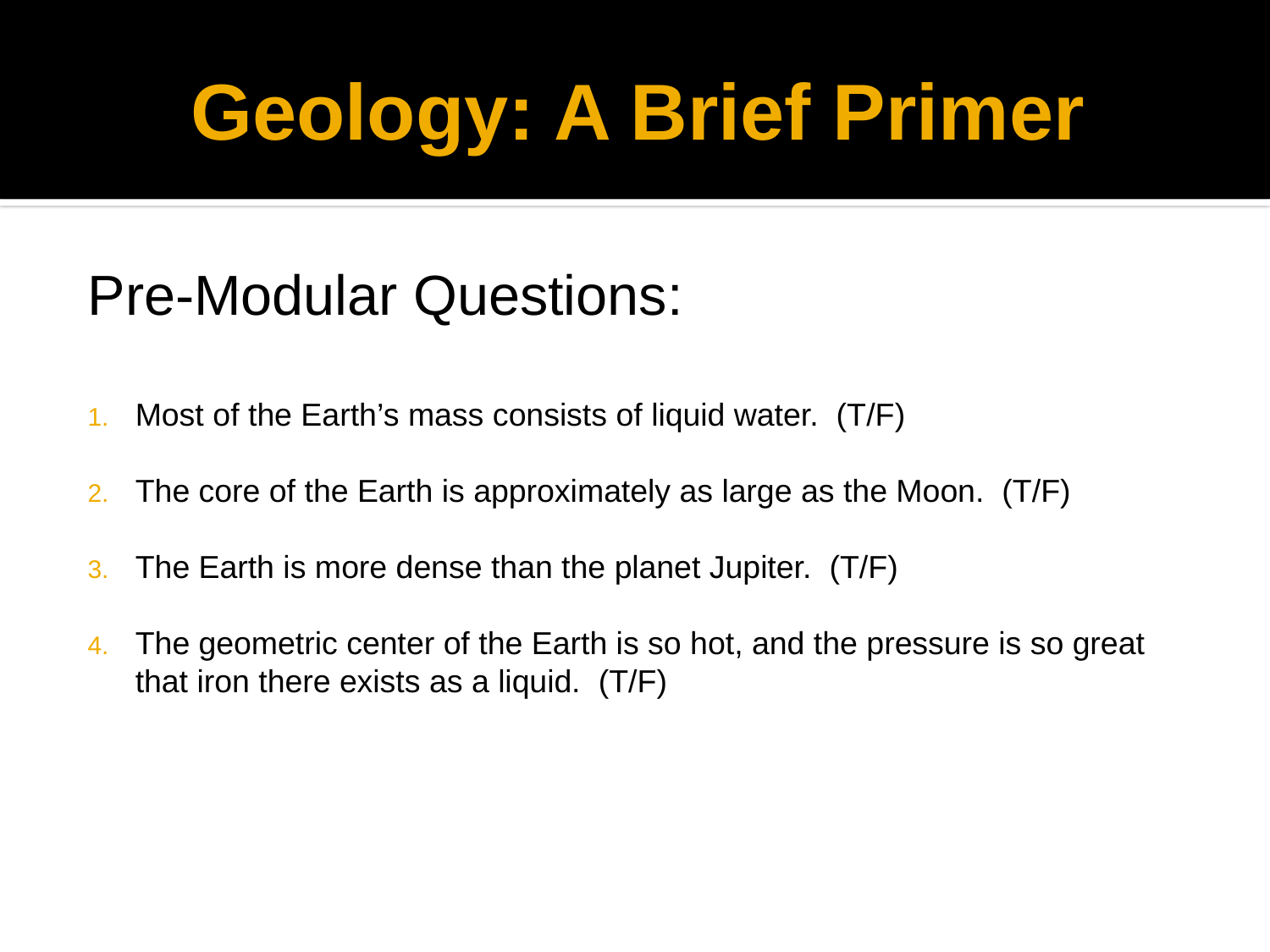

# Geology: A Brief Primer
Pre-Modular Questions:

Most of the Earth’s mass consists of liquid water.  (T/F)

The core of the Earth is approximately as large as the Moon.  (T/F)

The Earth is more dense than the planet Jupiter.  (T/F)

The geometric center of the Earth is so hot, and the pressure is so great that iron there exists as a liquid.  (T/F)